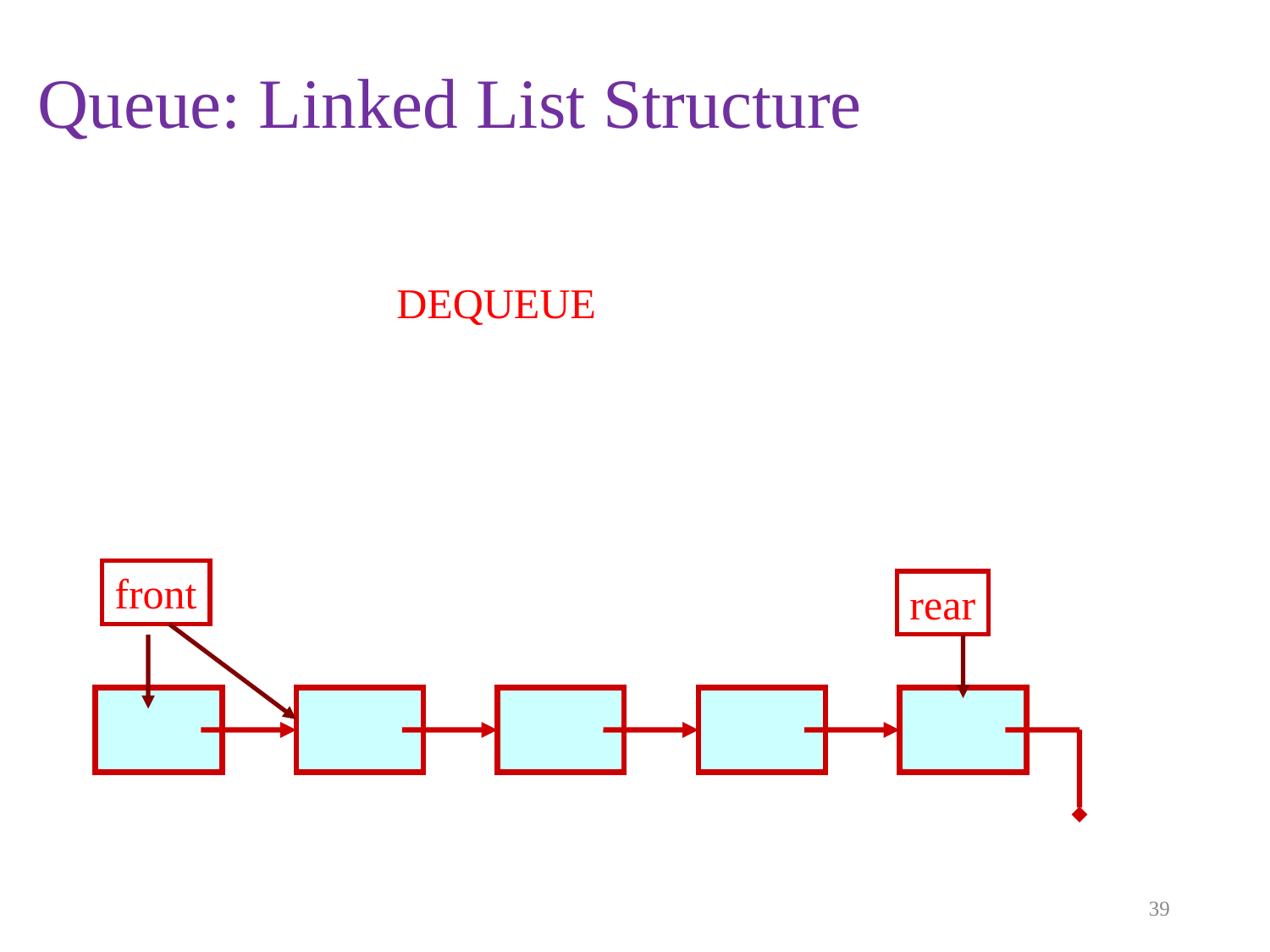

# Queue: Linked List Structure
DEQUEUE
front
rear

39